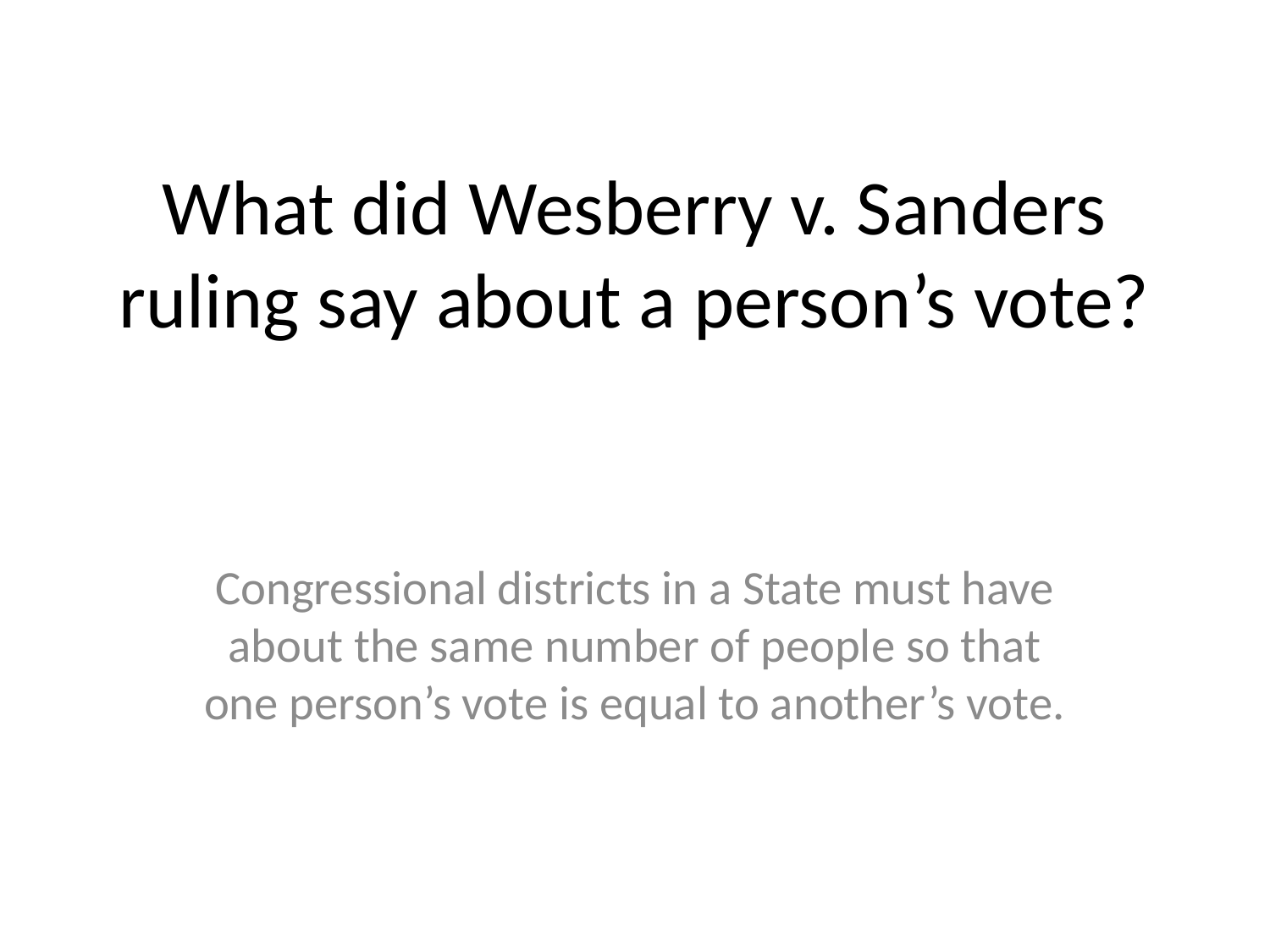

# What did Wesberry v. Sanders ruling say about a person’s vote?
Congressional districts in a State must have about the same number of people so that one person’s vote is equal to another’s vote.